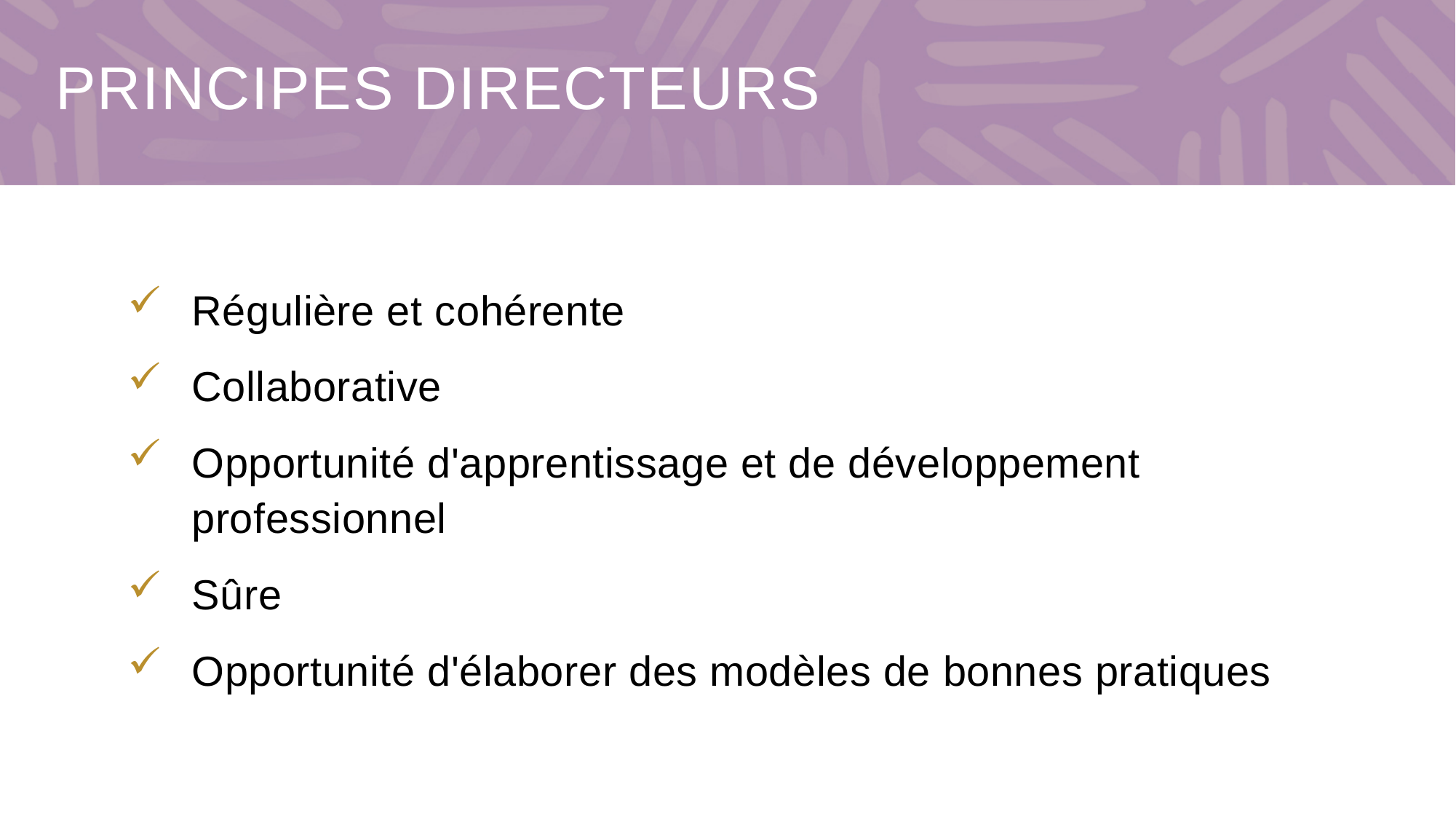

# Principes directeurs
Régulière et cohérente
Collaborative
Opportunité d'apprentissage et de développement professionnel
Sûre
Opportunité d'élaborer des modèles de bonnes pratiques